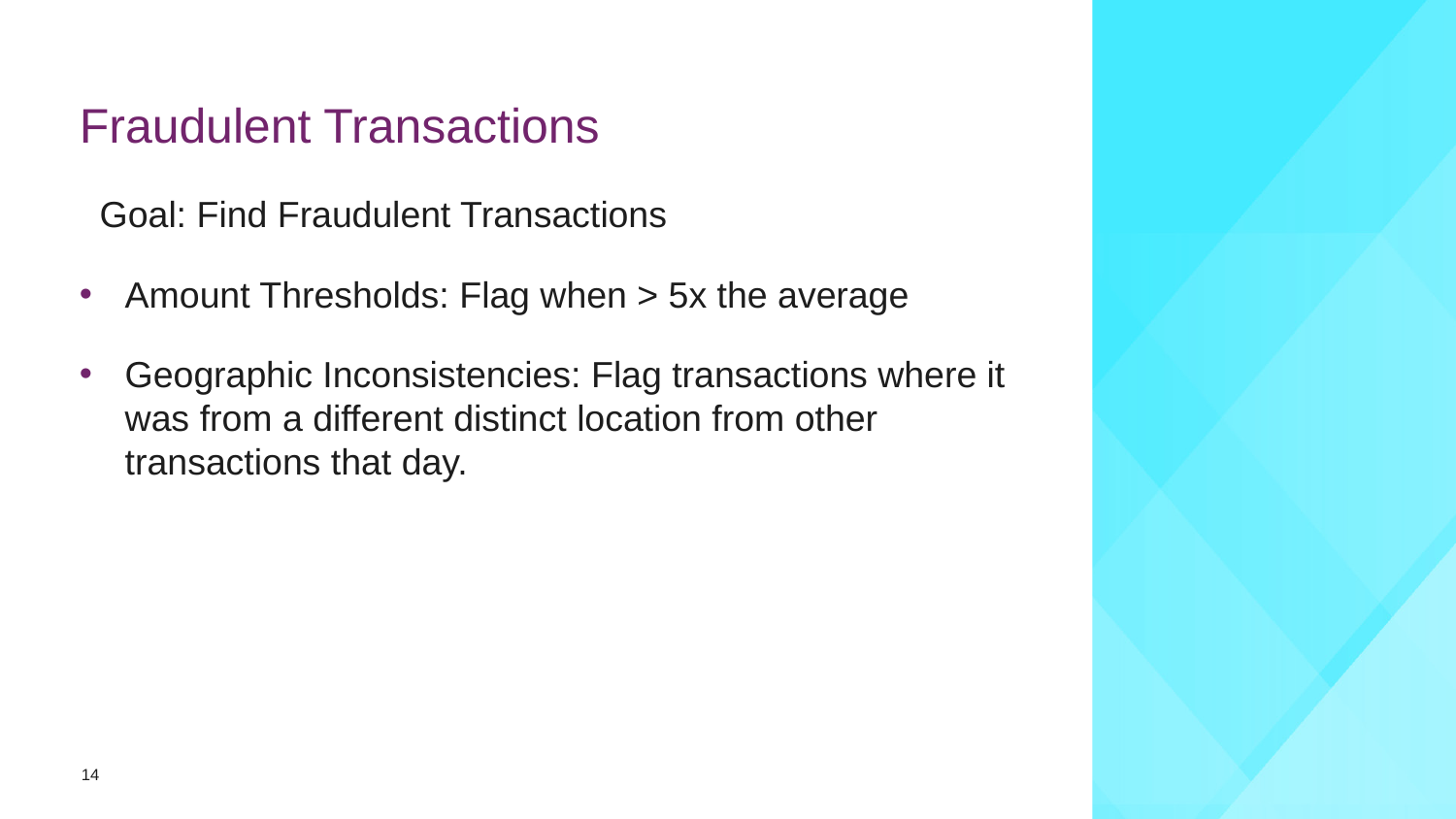

# Fraudulent Transactions
Goal: Find Fraudulent Transactions
Amount Thresholds: Flag when > 5x the average
Geographic Inconsistencies: Flag transactions where it was from a different distinct location from other transactions that day.

14